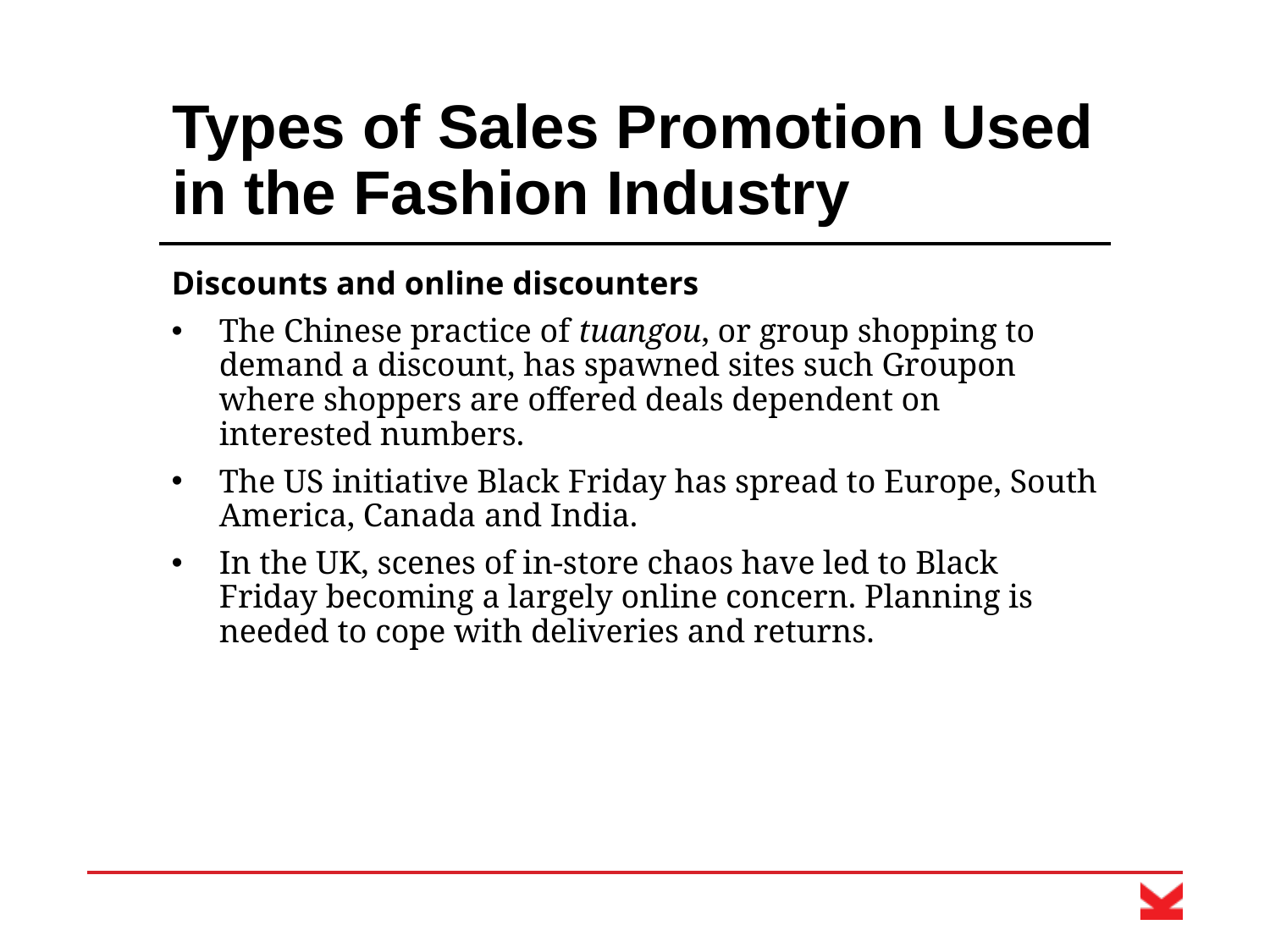

# Types of Sales Promotion Used in the Fashion Industry
Discounts and online discounters
The Chinese practice of tuangou, or group shopping to demand a discount, has spawned sites such Groupon where shoppers are offered deals dependent on interested numbers.
The US initiative Black Friday has spread to Europe, South America, Canada and India.
In the UK, scenes of in-store chaos have led to Black Friday becoming a largely online concern. Planning is needed to cope with deliveries and returns.